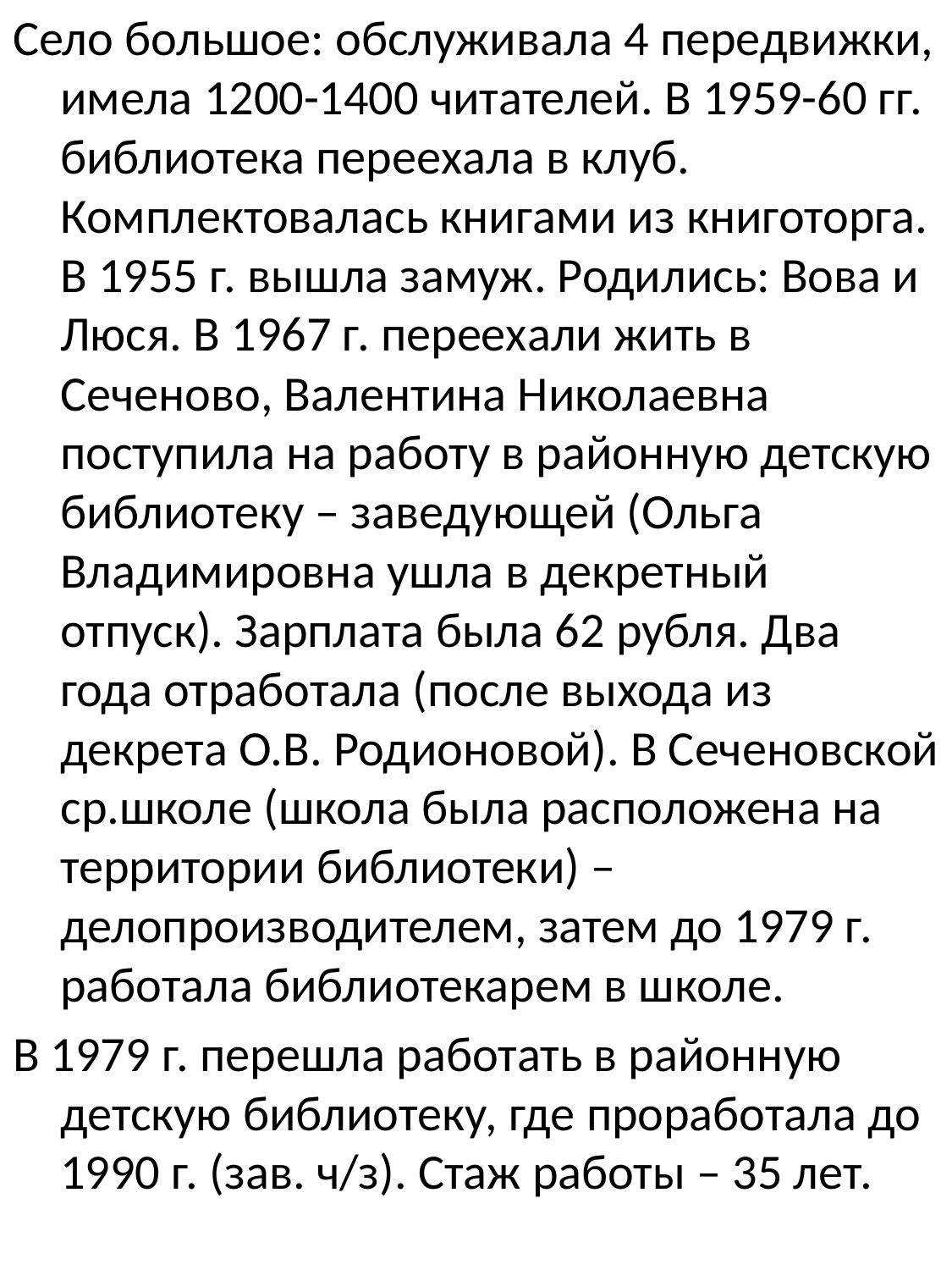

Село большое: обслуживала 4 передвижки, имела 1200-1400 читателей. В 1959-60 гг. библиотека переехала в клуб. Комплектовалась книгами из книготорга. В 1955 г. вышла замуж. Родились: Вова и Люся. В 1967 г. переехали жить в Сеченово, Валентина Николаевна поступила на работу в районную детскую библиотеку – заведующей (Ольга Владимировна ушла в декретный отпуск). Зарплата была 62 рубля. Два года отработала (после выхода из декрета О.В. Родионовой). В Сеченовской ср.школе (школа была расположена на территории библиотеки) – делопроизводителем, затем до 1979 г. работала библиотекарем в школе.
В 1979 г. перешла работать в районную детскую библиотеку, где проработала до 1990 г. (зав. ч/з). Стаж работы – 35 лет.